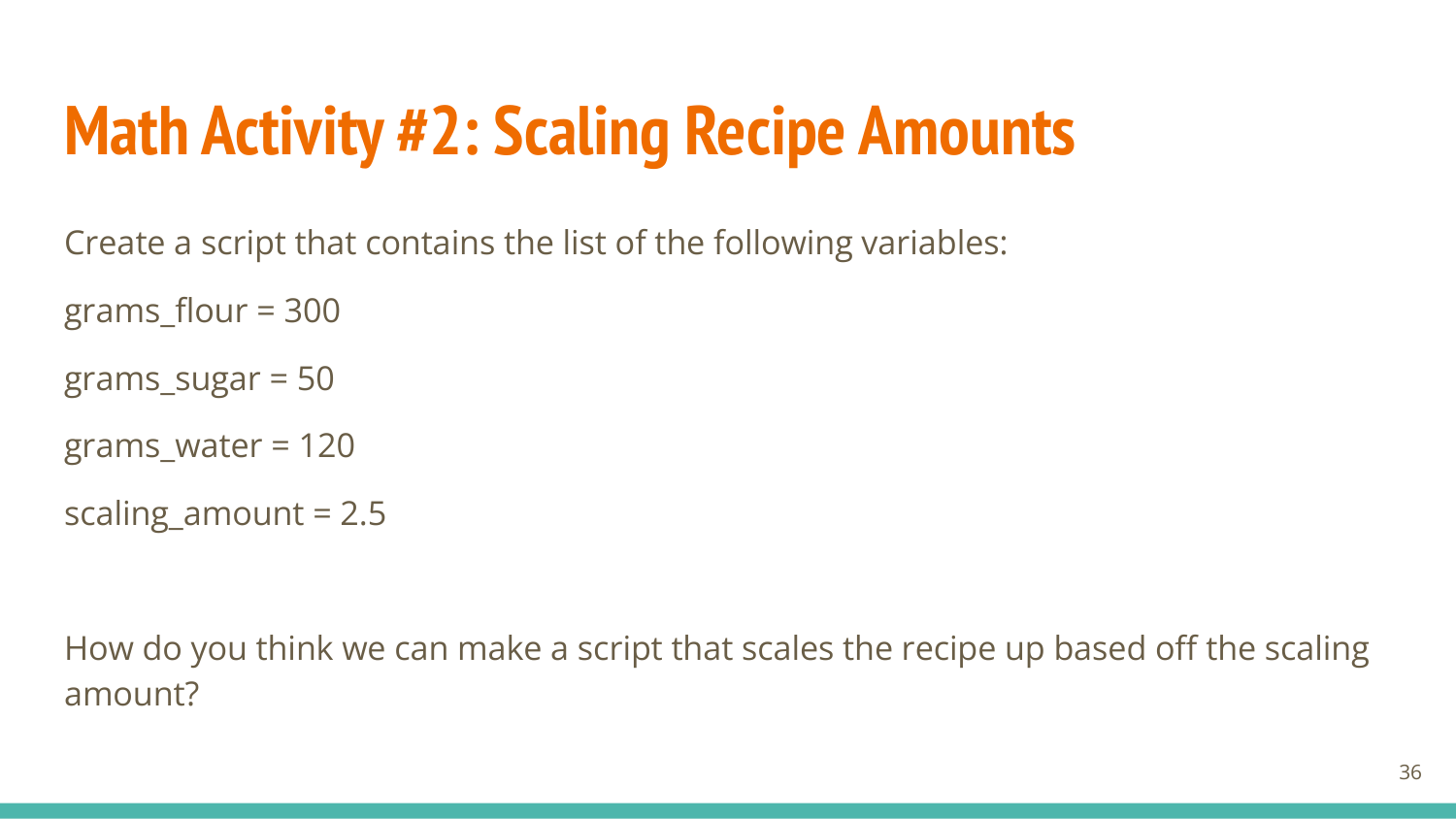

# Math Activity #2: Scaling Recipe Amounts
Create a script that contains the list of the following variables:
grams_flour = 300
grams_sugar = 50
grams_water = 120
scaling_amount = 2.5

How do you think we can make a script that scales the recipe up based off the scaling amount?
36